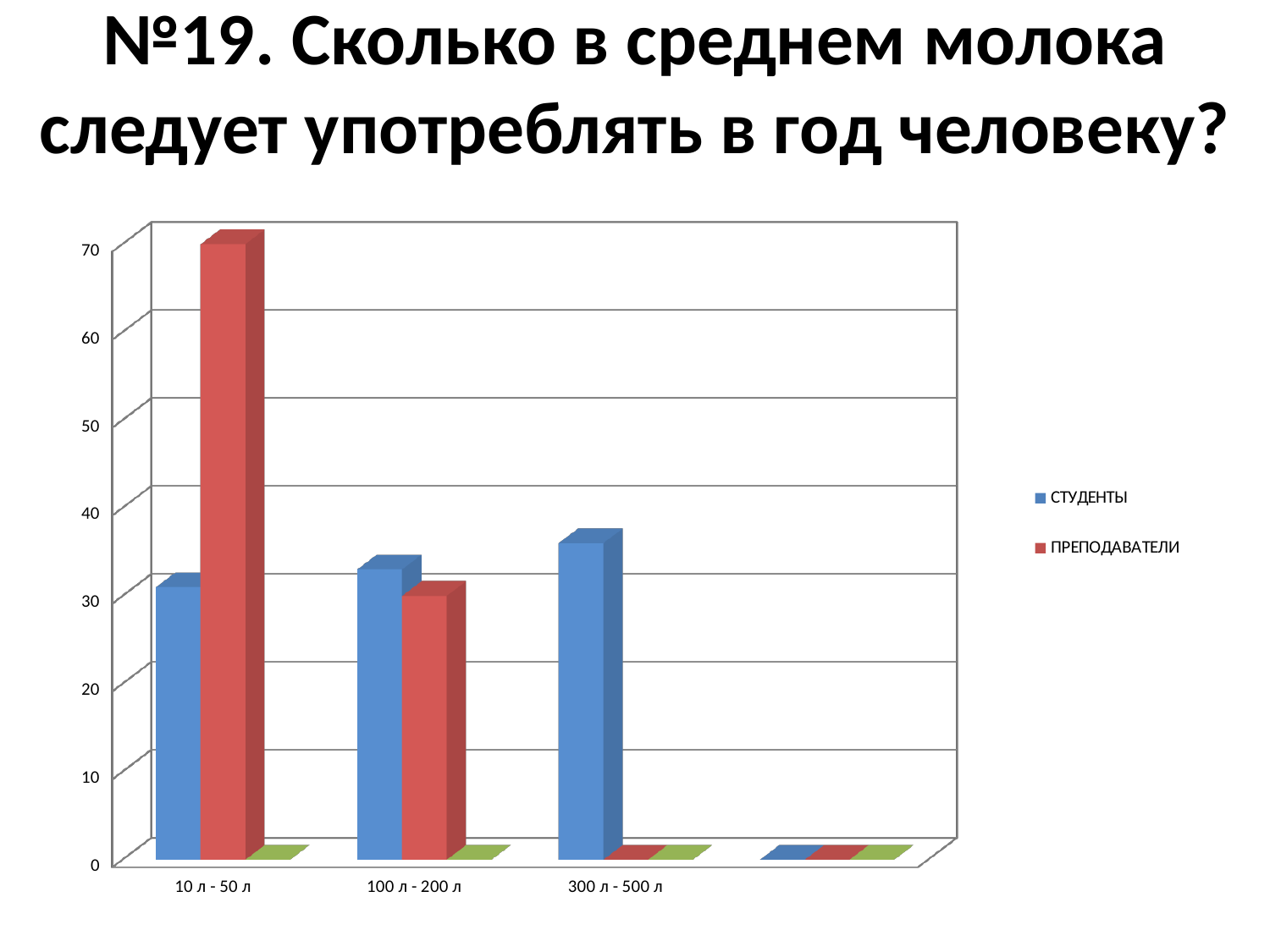

# №19. Сколько в среднем молока следует употреблять в год человеку?

[unsupported chart]